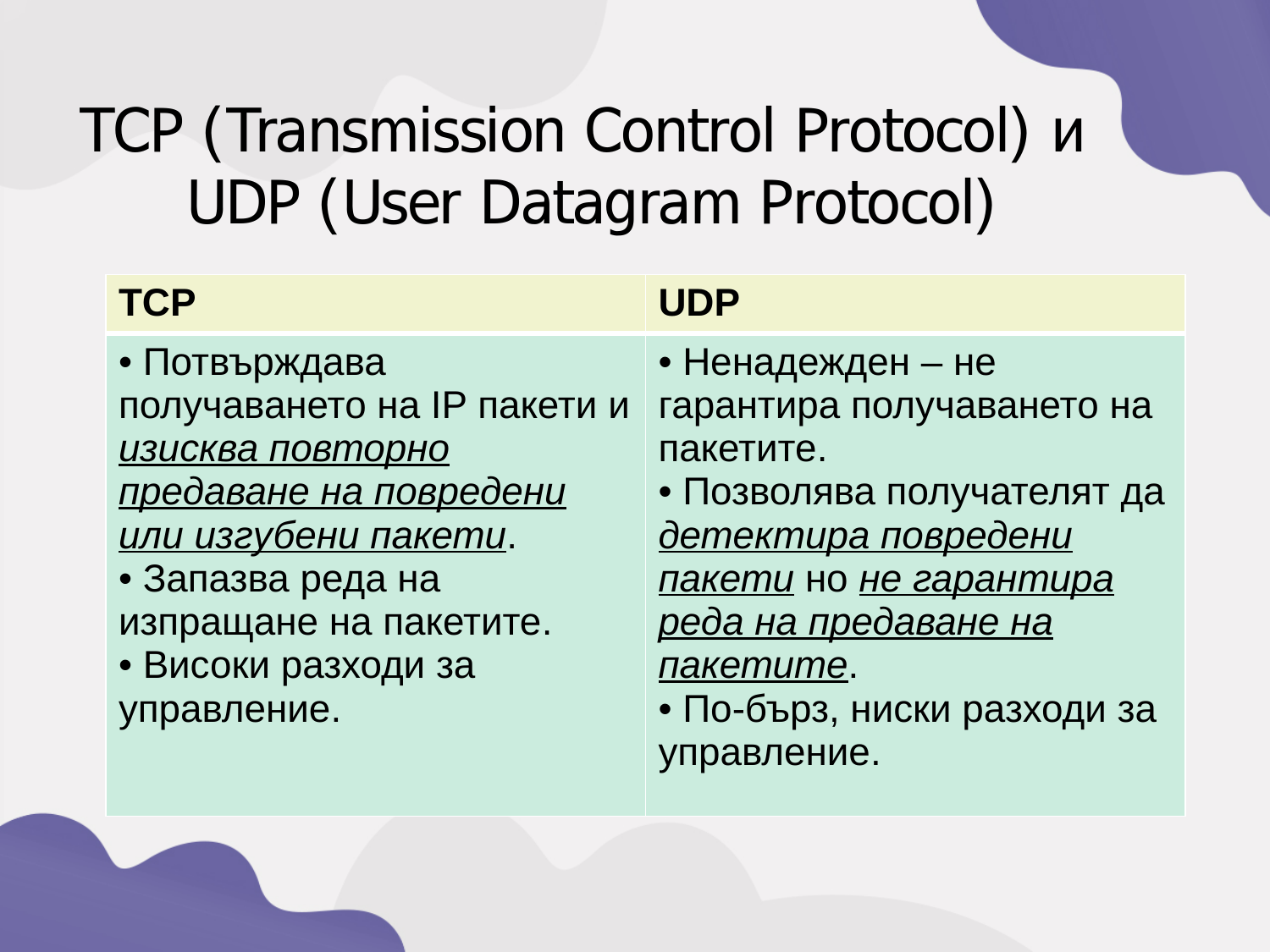

TCP (Transmission Control Protocol) и  UDP (User Datagram Protocol)
| TCP | UDP |
| --- | --- |
| Потвърждава получаването на IP пакети и изисква повторно предаване на повредени или изгубени пакети. Запазва реда на изпращане на пакетите. Високи разходи за управление. | Ненадежден – не гарантира получаването на пакетите. Позволява получателят да детектира повредени пакети но не гарантира реда на предаване на пакетите. По-бърз, ниски разходи за управление. |